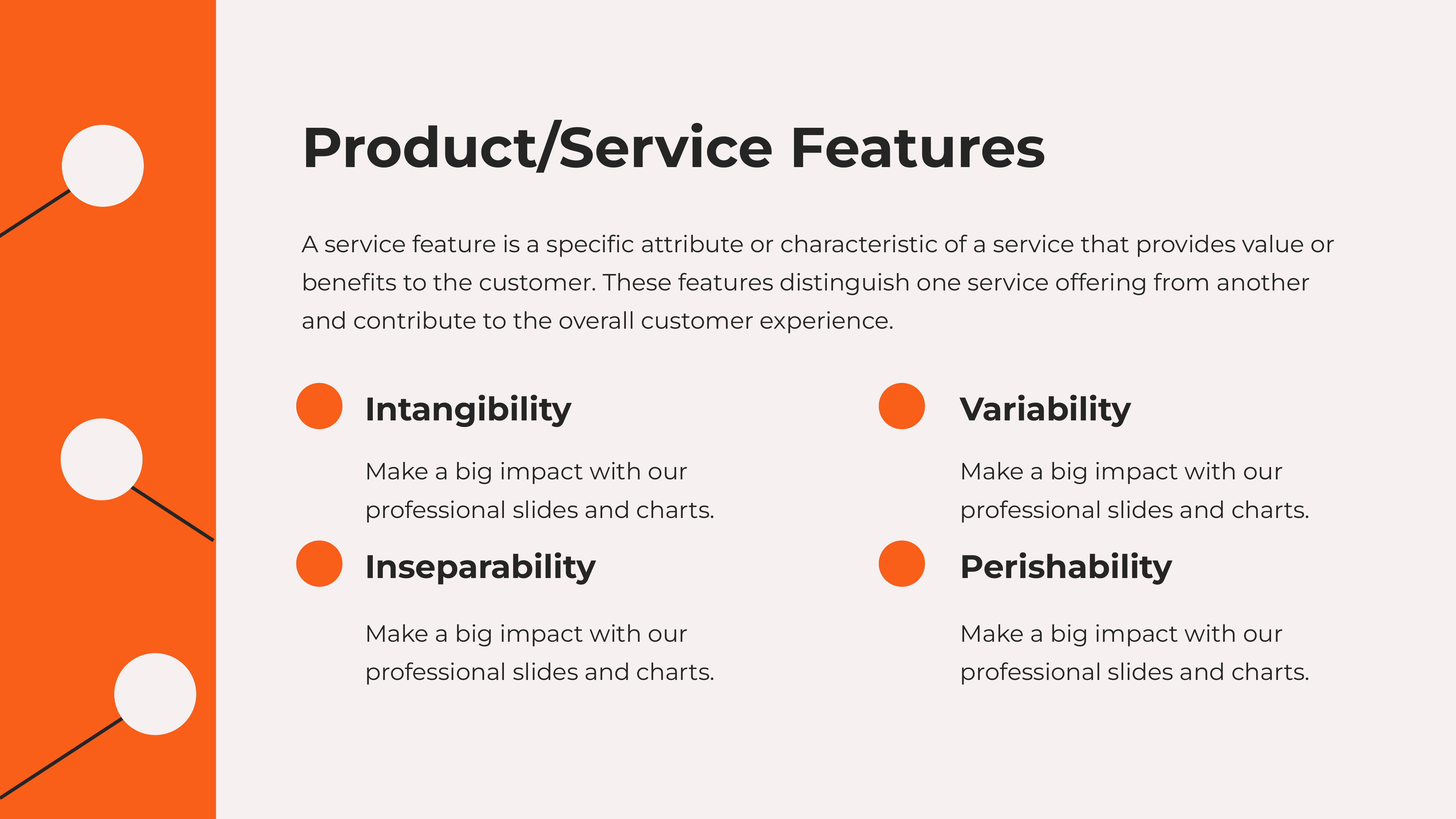

Product/Service Features

A service feature is a specific attribute or characteristic of a service that provides value or benefits to the customer. These features distinguish one service offering from another and contribute to the overall customer experience.

Intangibility

Variability

Make a big impact with our professional slides and charts.
Make a big impact with our professional slides and charts.

Inseparability

Perishability
Make a big impact with our professional slides and charts.
Make a big impact with our professional slides and charts.